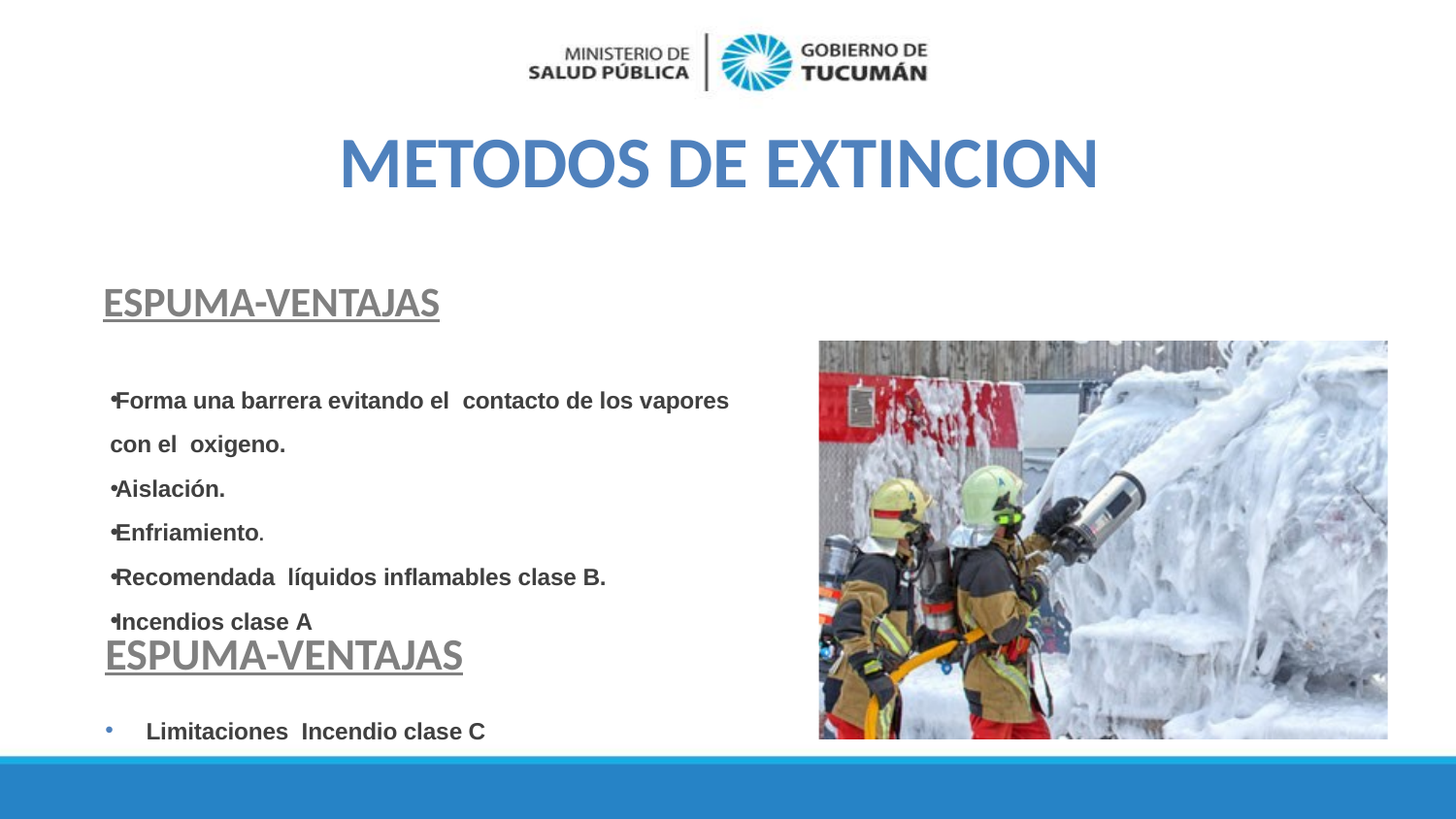

# METODOS DE EXTINCION

ESPUMA-VENTAJAS

Forma una barrera evitando el  contacto de los vapores
con el  oxigeno.
Aislación.
Enfriamiento.
Recomendada  líquidos inflamables clase B.
Incendios clase A
ESPUMA-VENTAJAS

   Limitaciones  Incendio clase C